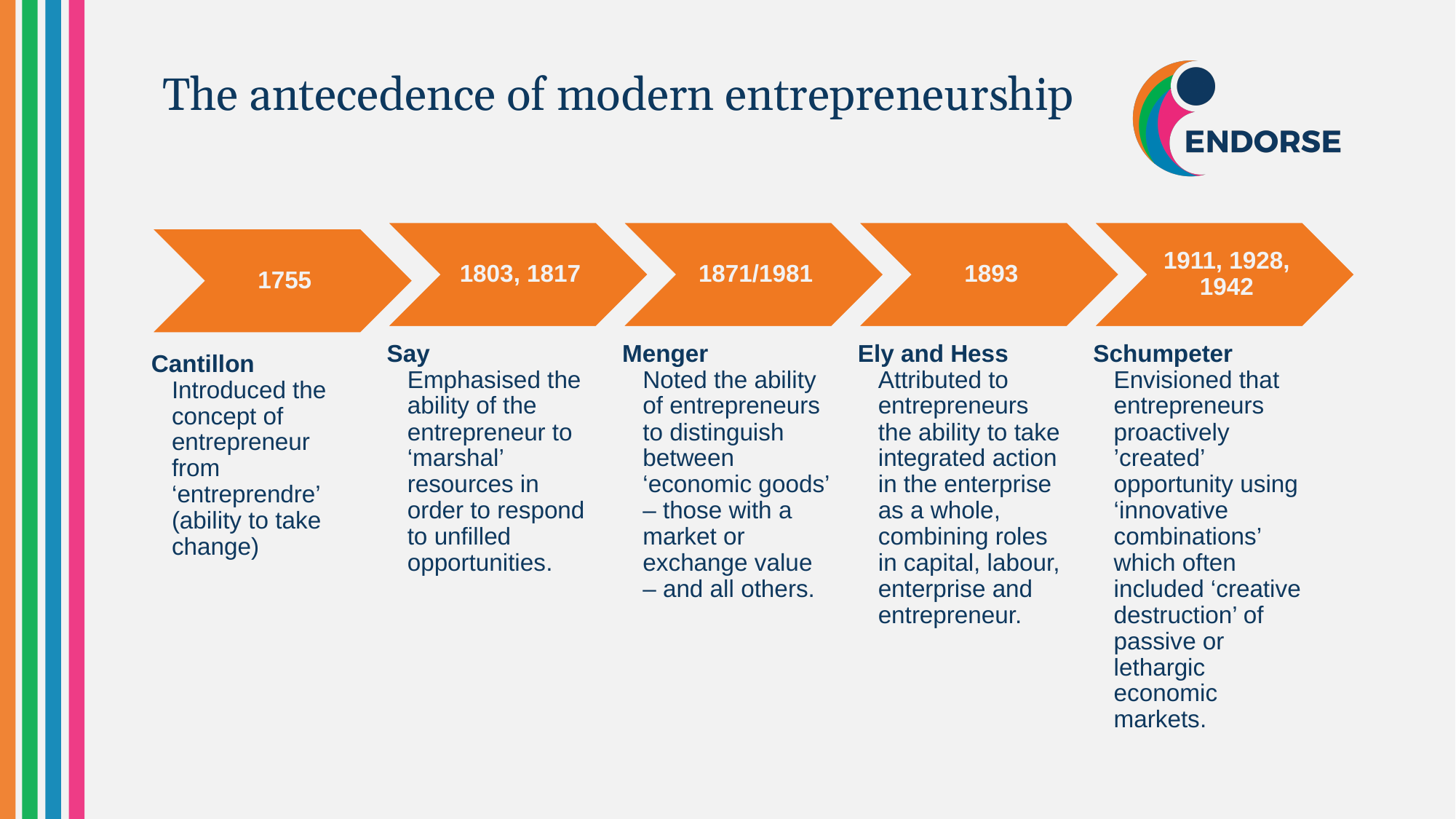

# The antecedence of modern entrepreneurship
1755
Cantillon
Introduced the concept of entrepreneur from ‘entreprendre’ (ability to take change)
1803, 1817
Say
Emphasised the ability of the entrepreneur to ‘marshal’ resources in order to respond to unfilled opportunities.
1871/1981
Menger
Noted the ability of entrepreneurs to distinguish between ‘economic goods’ – those with a market or exchange value – and all others.
1893
Ely and Hess
Attributed to entrepreneurs the ability to take integrated action in the enterprise as a whole, combining roles in capital, labour, enterprise and entrepreneur.
1911, 1928, 1942
Schumpeter
Envisioned that entrepreneurs proactively ’created’ opportunity using ‘innovative combinations’ which often included ‘creative destruction’ of passive or lethargic economic markets.